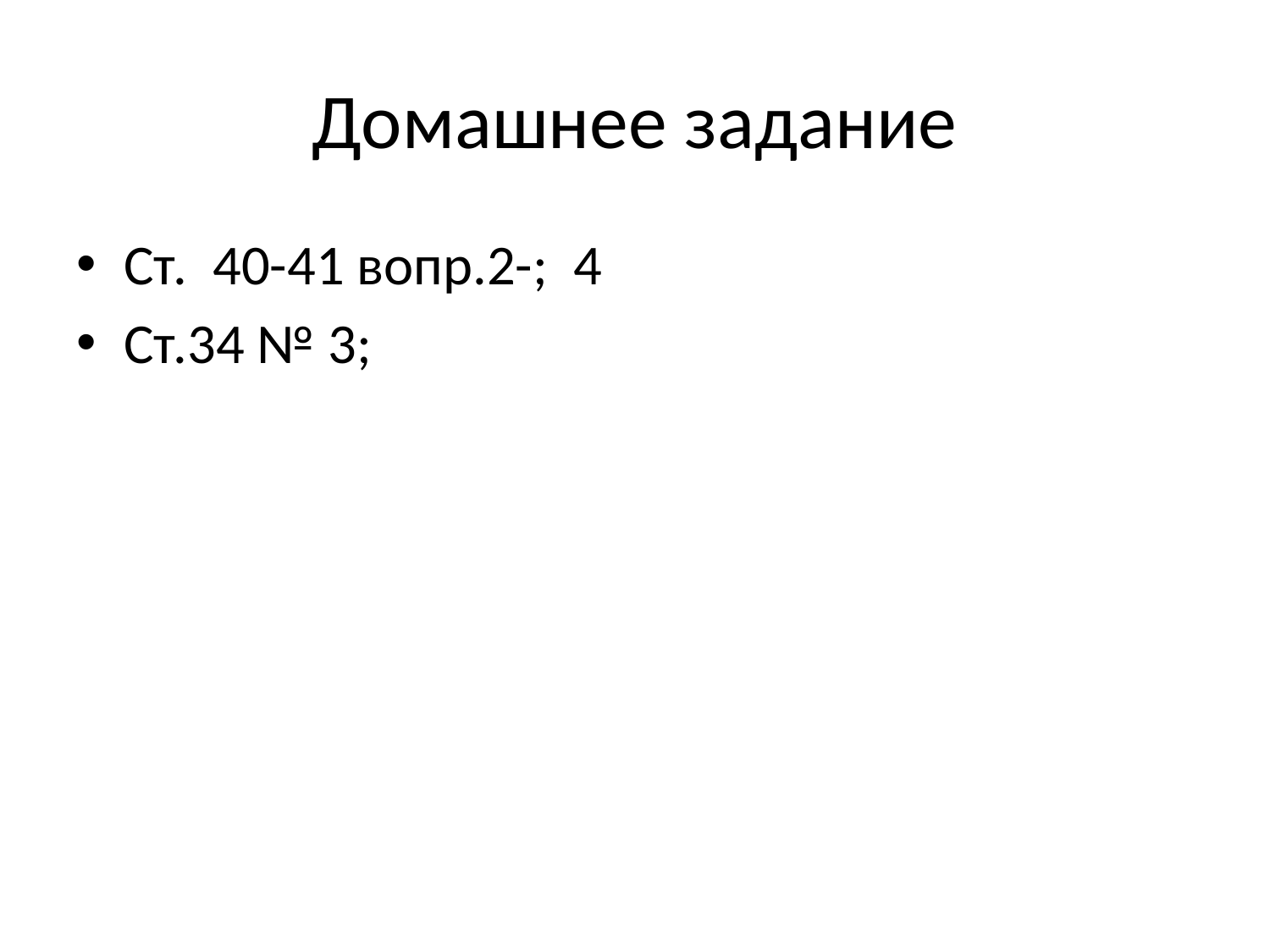

# Домашнее задание
Ст.  40-41 вопр.2-;  4
Ст.34 № 3;
1. Явление сохранения скорости тела при отсутствии действия на него других тел.
2. Физическая величина, показывающая какова масса 1 куб. м. вещества.
3. Неодинаковость изменения скорости тела при его взаимодействии с разными телами.
4. Прибор для измерения массы тела.
5. Какая физическая величина введена для характеристики инертности тела.
6. Основная единица массы в СИ.